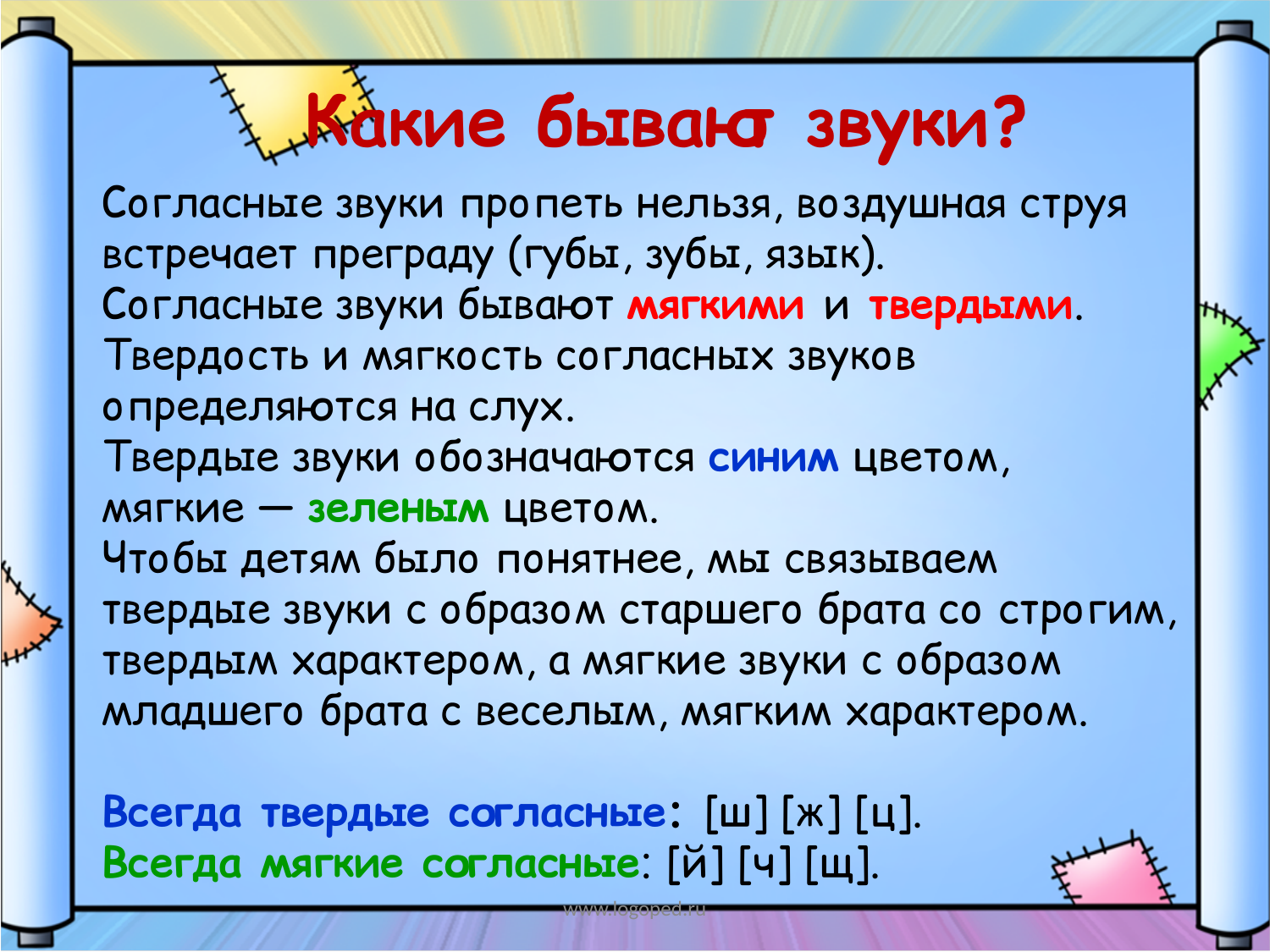

Какие бывают звуки?
Согласные звуки пропеть нельзя, воздушная струя встречает преграду (губы, зубы, язык).
Согласные звуки бывают мягкими и твердыми. Твердость и мягкость согласных звуков определяются на слух.
Твердые звуки обозначаются синим цветом,
мягкие — зеленым цветом.
Чтобы детям было понятнее, мы связываем твердые звуки с образом старшего брата со строгим, твердым характером, а мягкие звуки с образом младшего брата с веселым, мягким характером.

Всегда твердые согласные: [ш] [ж] [ц].
Всегда мягкие согласные: [й] [ч] [щ].

www.logoped.ru